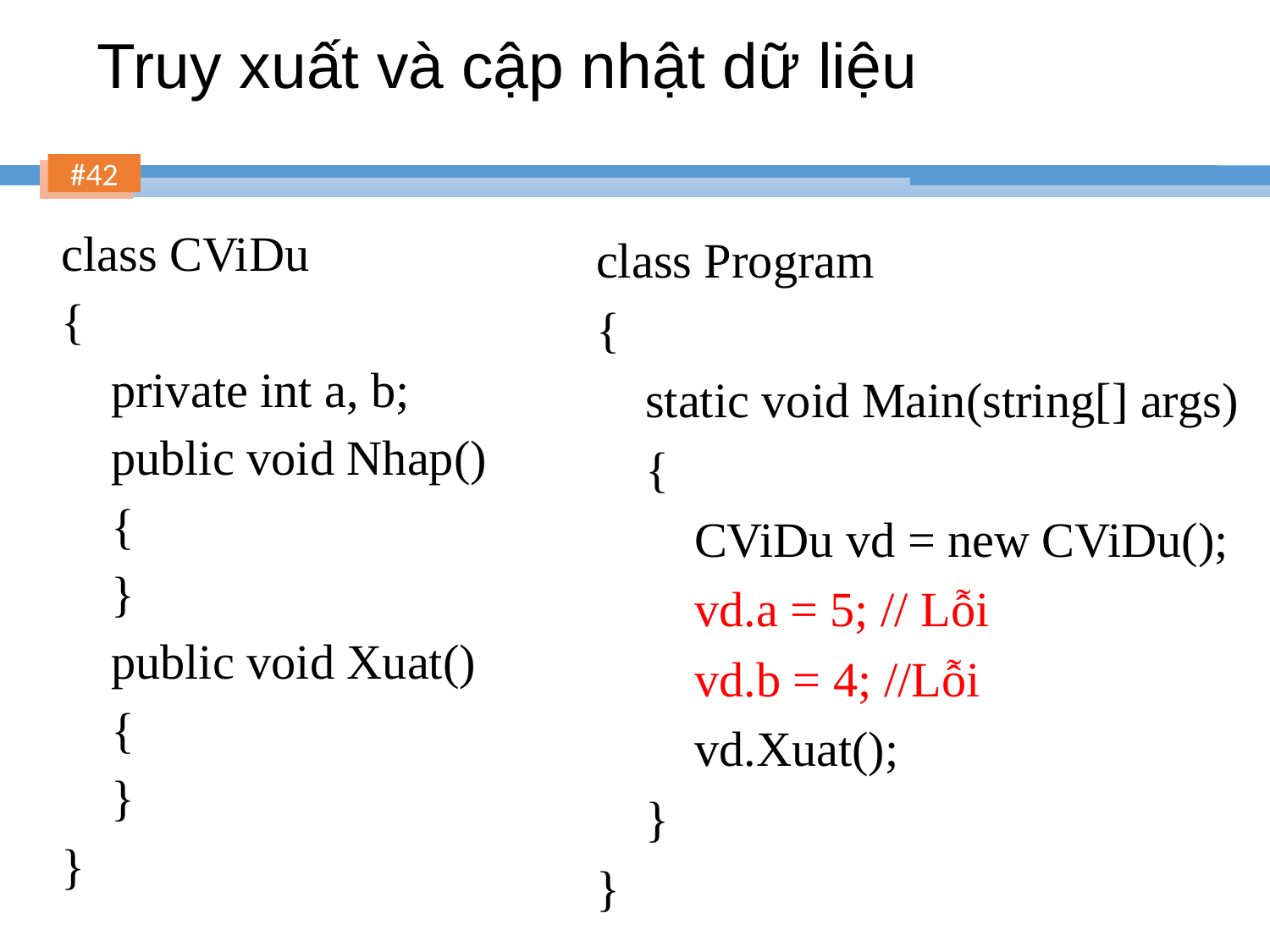

# Truy xuất và cập nhật dữ liệu
    class CViDu
    {
        private int a, b;
        public void Nhap()
        {
        }
        public void Xuat()
        {
        }
    }

    class Program
    {
        static void Main(string[] args)
        {
            CViDu vd = new CViDu();
            vd.a = 5; // Lỗi
            vd.b = 4; //Lỗi
            vd.Xuat();
        }
    }